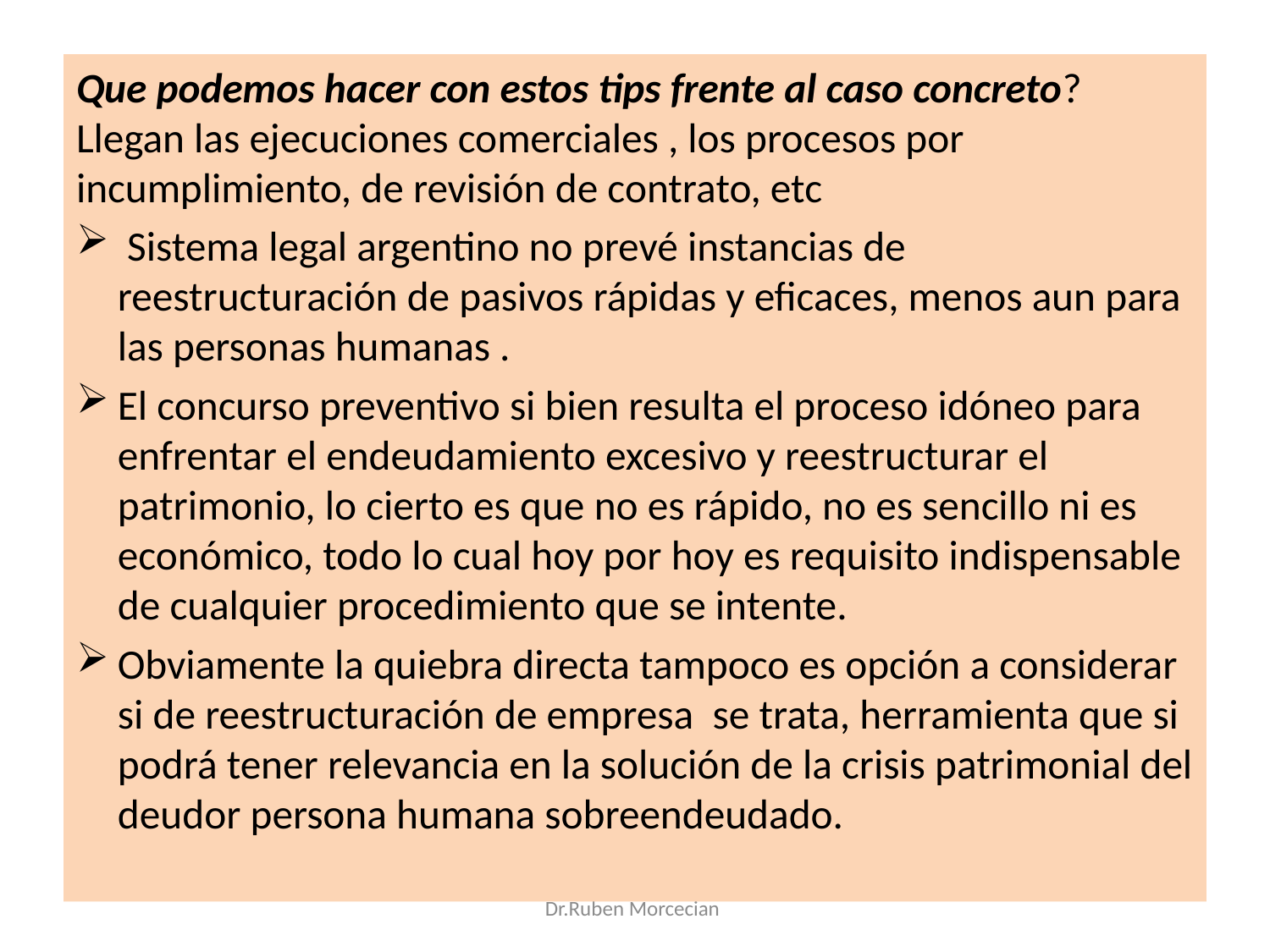

Que podemos hacer con estos tips frente al caso concreto? Llegan las ejecuciones comerciales , los procesos por incumplimiento, de revisión de contrato, etc
 Sistema legal argentino no prevé instancias de reestructuración de pasivos rápidas y eficaces, menos aun para las personas humanas .
El concurso preventivo si bien resulta el proceso idóneo para enfrentar el endeudamiento excesivo y reestructurar el patrimonio, lo cierto es que no es rápido, no es sencillo ni es económico, todo lo cual hoy por hoy es requisito indispensable de cualquier procedimiento que se intente.
Obviamente la quiebra directa tampoco es opción a considerar si de reestructuración de empresa  se trata, herramienta que si podrá tener relevancia en la solución de la crisis patrimonial del deudor persona humana sobreendeudado.

Dr.Ruben Morcecian